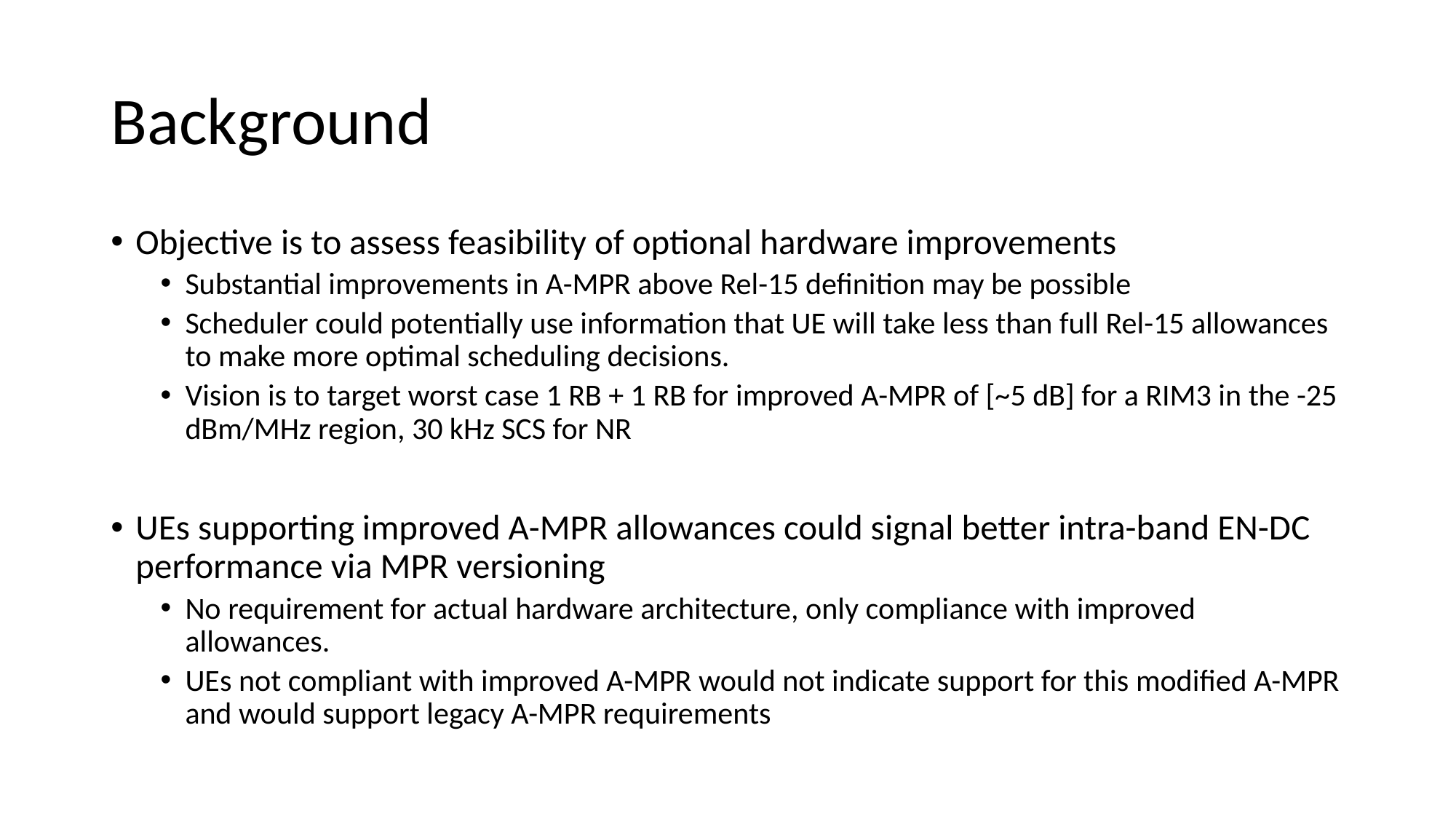

# Background
Objective is to assess feasibility of optional hardware improvements
Substantial improvements in A-MPR above Rel-15 definition may be possible
Scheduler could potentially use information that UE will take less than full Rel-15 allowances to make more optimal scheduling decisions.
Vision is to target worst case 1 RB + 1 RB for improved A-MPR of [~5 dB] for a RIM3 in the -25 dBm/MHz region, 30 kHz SCS for NR

UEs supporting improved A-MPR allowances could signal better intra-band EN-DC performance via MPR versioning
No requirement for actual hardware architecture, only compliance with improved allowances.
UEs not compliant with improved A-MPR would not indicate support for this modified A-MPR and would support legacy A-MPR requirements